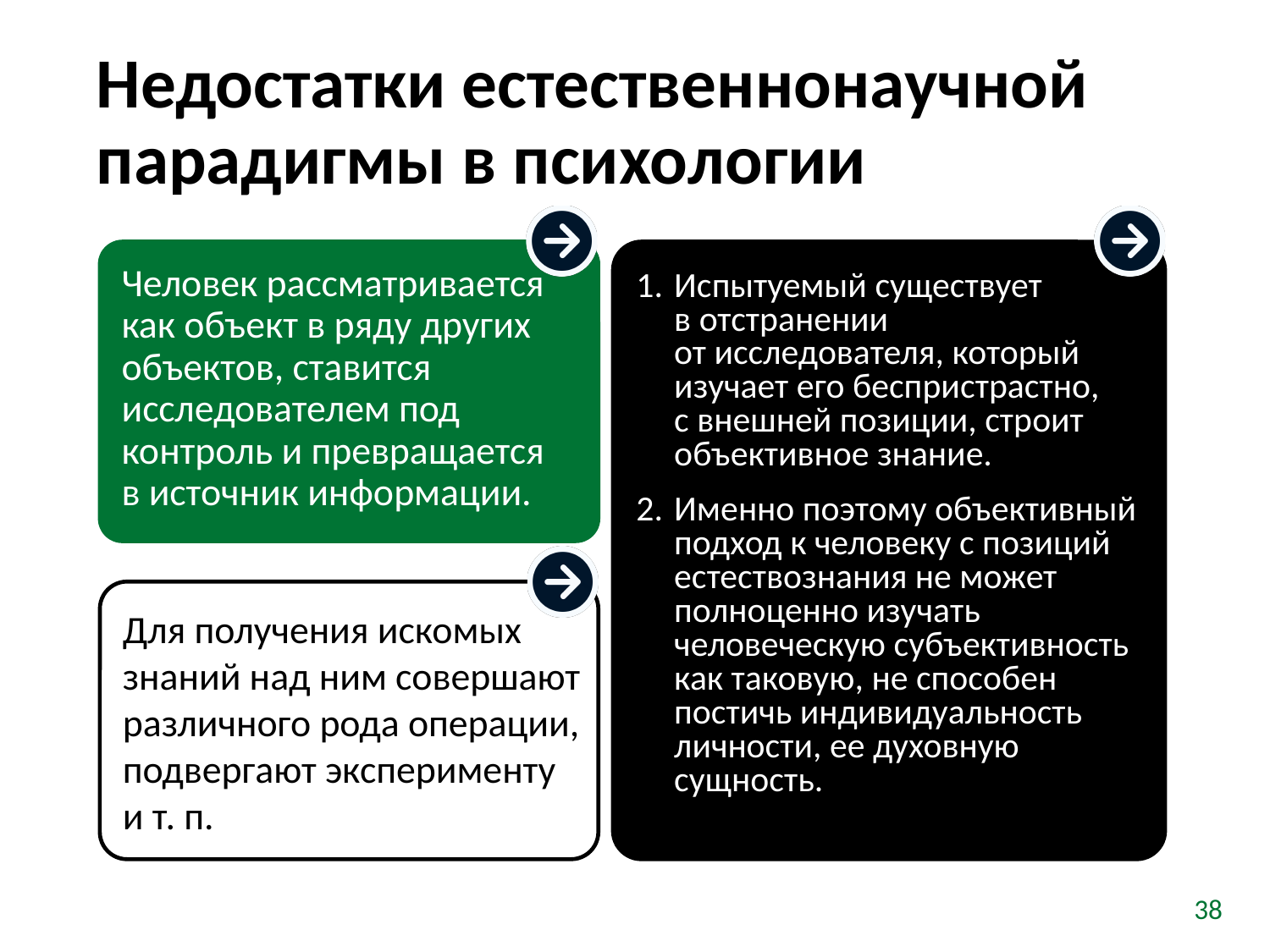

# Недостатки естественнонаучной парадигмы в психологии

Человек рассматривается
как объект в ряду других объектов, ставится исследователем под контроль и превращается
в источник информации.
Испытуемый существует
в отстранении
от исследователя, который изучает его беспристрастно,
с внешней позиции, строит объективное знание.
Именно поэтому объективный подход к человеку с позиций естествознания не может полноценно изучать человеческую субъективность как таковую, не способен постичь индивидуальность личности, ее духовную сущность.

Для получения искомых знаний над ним совершают различного рода операции, подвергают эксперименту
и т. п.
38